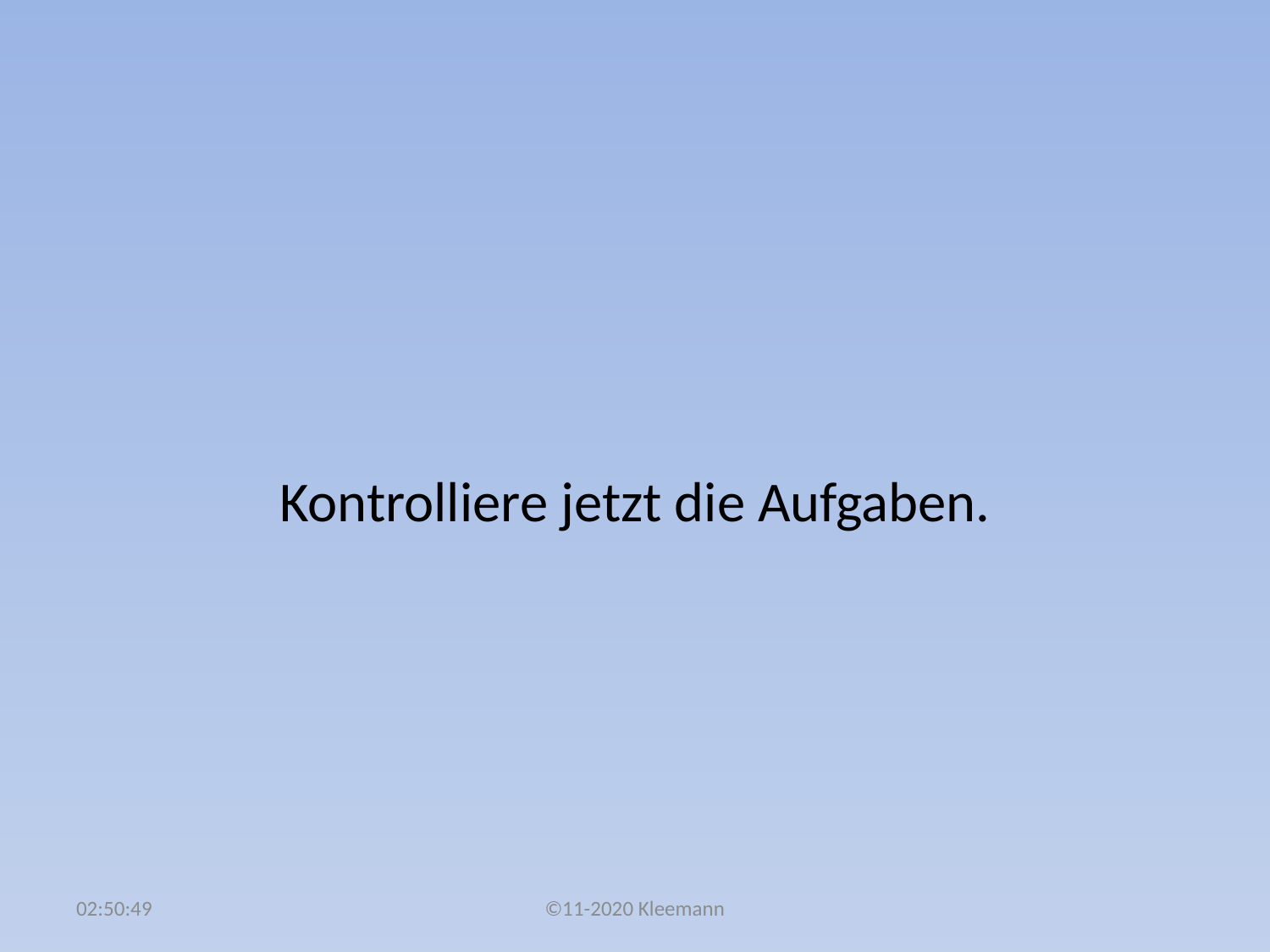

#

Kontrolliere jetzt die Aufgaben.

02:50:49
©11-2020 Kleemann